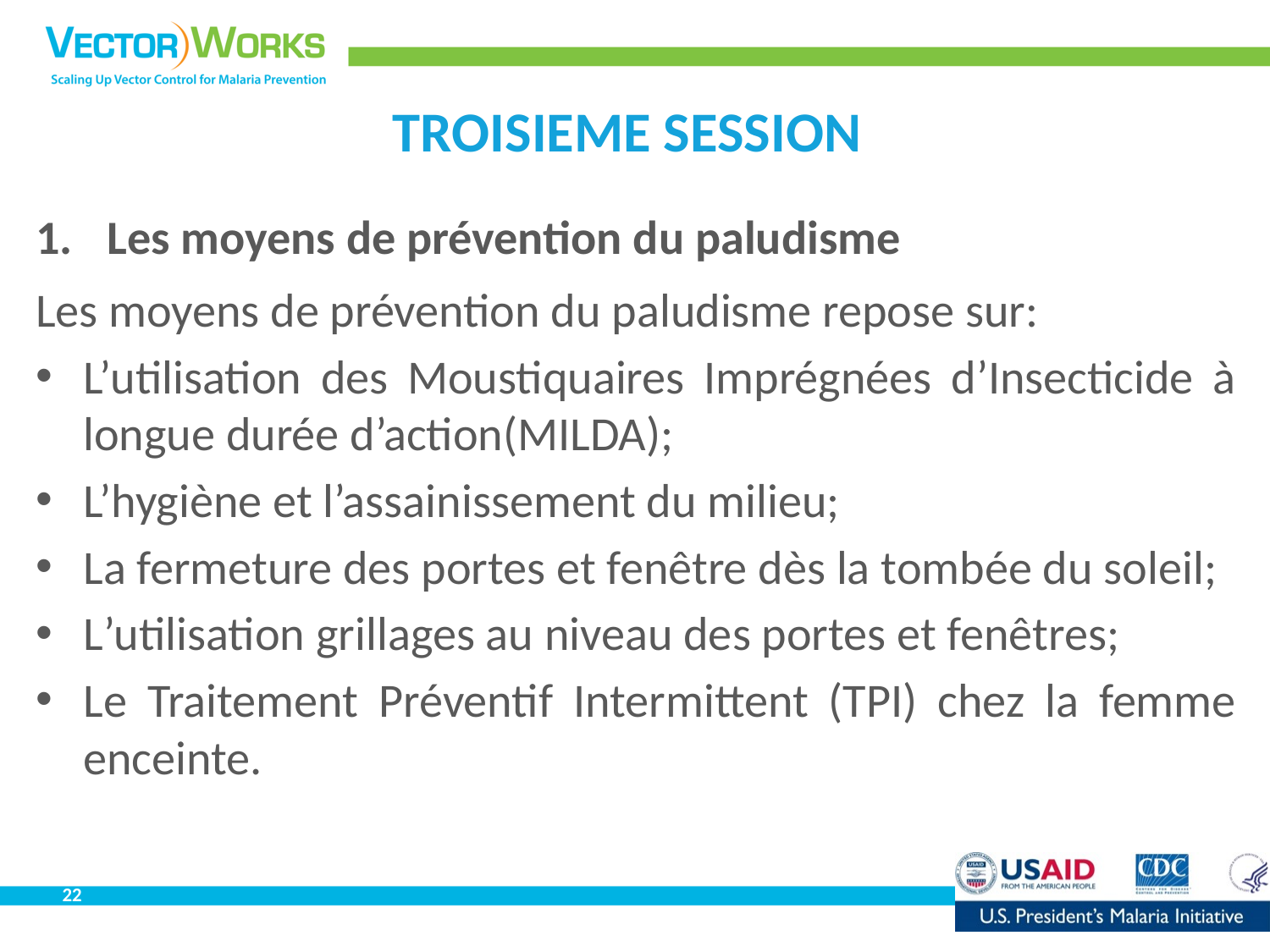

# TROISIEME SESSION
Les moyens de prévention du paludisme
Les moyens de prévention du paludisme repose sur:
L’utilisation des Moustiquaires Imprégnées d’Insecticide à longue durée d’action(MILDA);
L’hygiène et l’assainissement du milieu;
La fermeture des portes et fenêtre dès la tombée du soleil;
L’utilisation grillages au niveau des portes et fenêtres;
Le Traitement Préventif Intermittent (TPI) chez la femme enceinte.

22